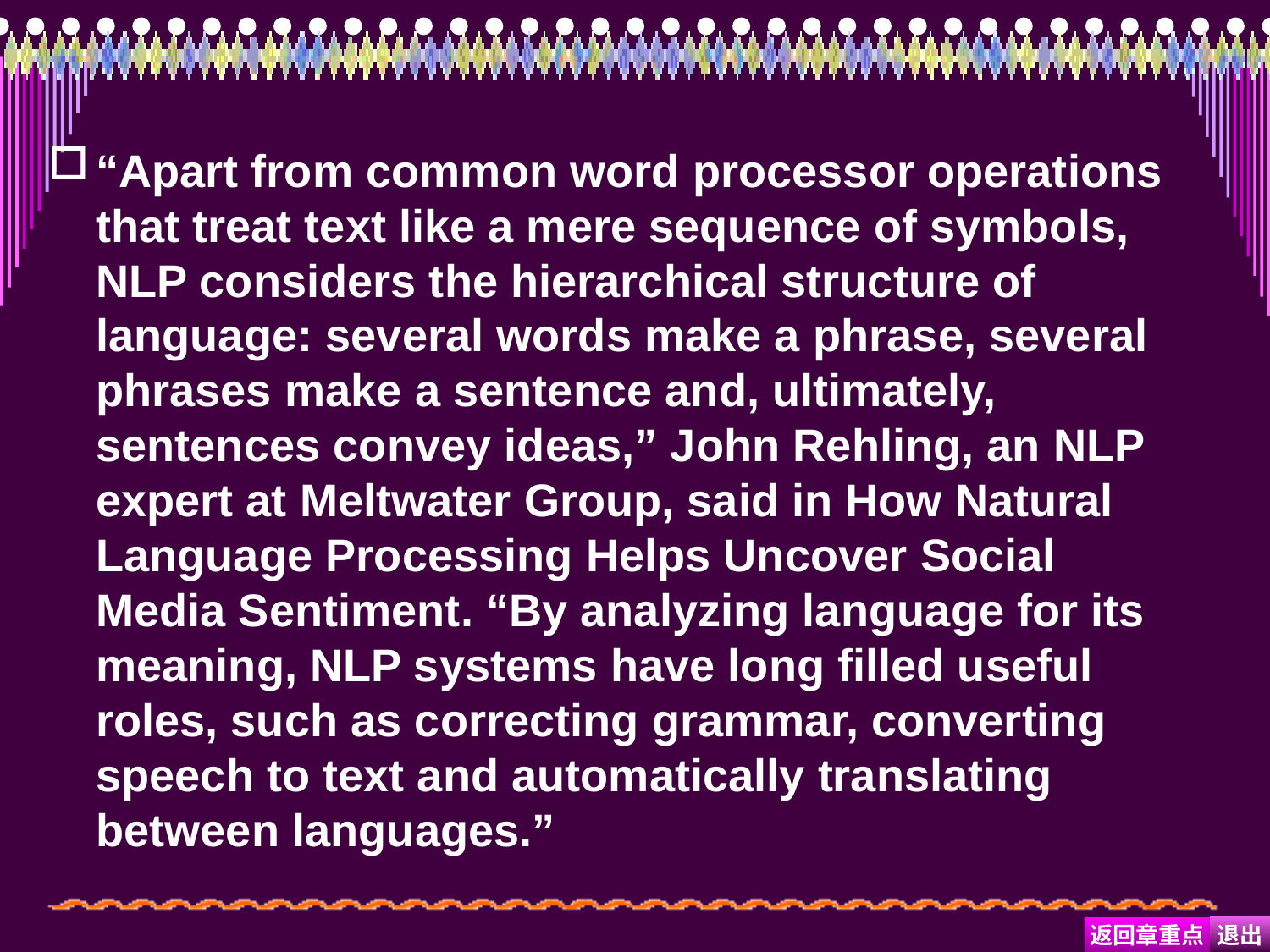

#
“Apart from common word processor operations that treat text like a mere sequence of symbols, NLP considers the hierarchical structure of language: several words make a phrase, several phrases make a sentence and, ultimately, sentences convey ideas,” John Rehling, an NLP expert at Meltwater Group, said in How Natural Language Processing Helps Uncover Social Media Sentiment. “By analyzing language for its meaning, NLP systems have long filled useful roles, such as correcting grammar, converting speech to text and automatically translating between languages.”